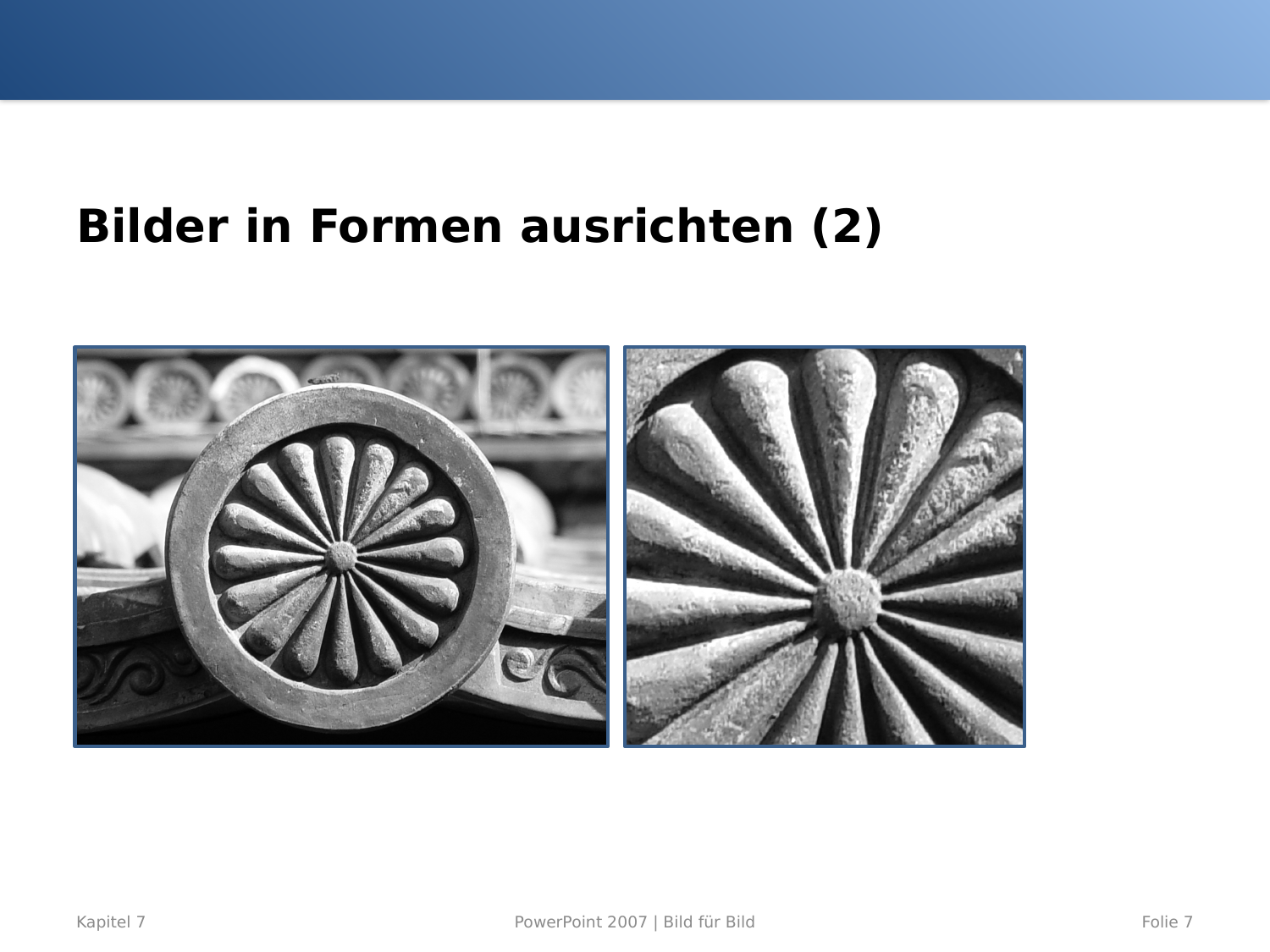

# Bilder in Formen ausrichten (2)

PowerPoint 2007 | Bild für Bild
Kapitel 7
Folie 7